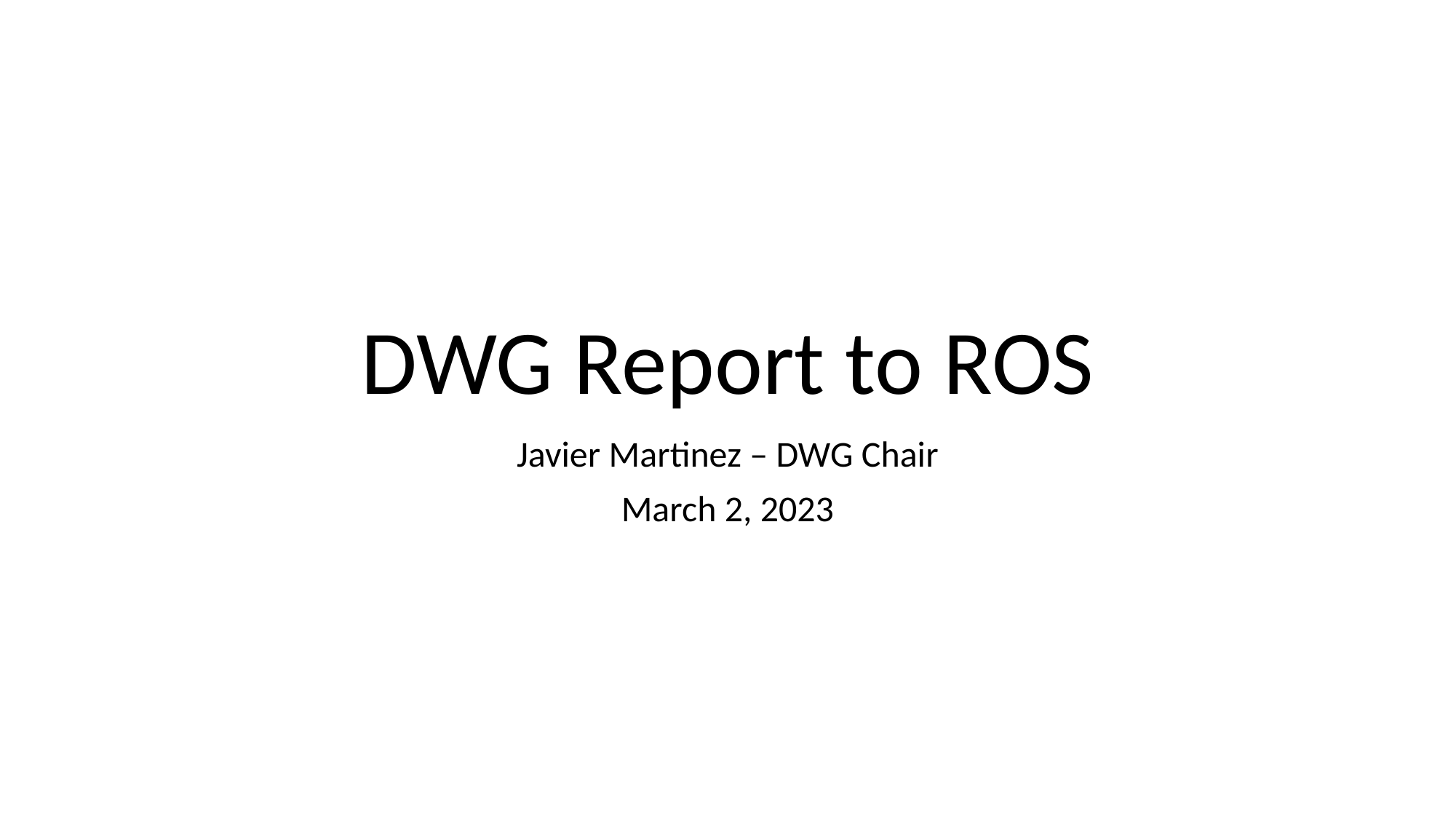

# DWG Report to ROS
Javier Martinez – DWG Chair
March 2, 2023